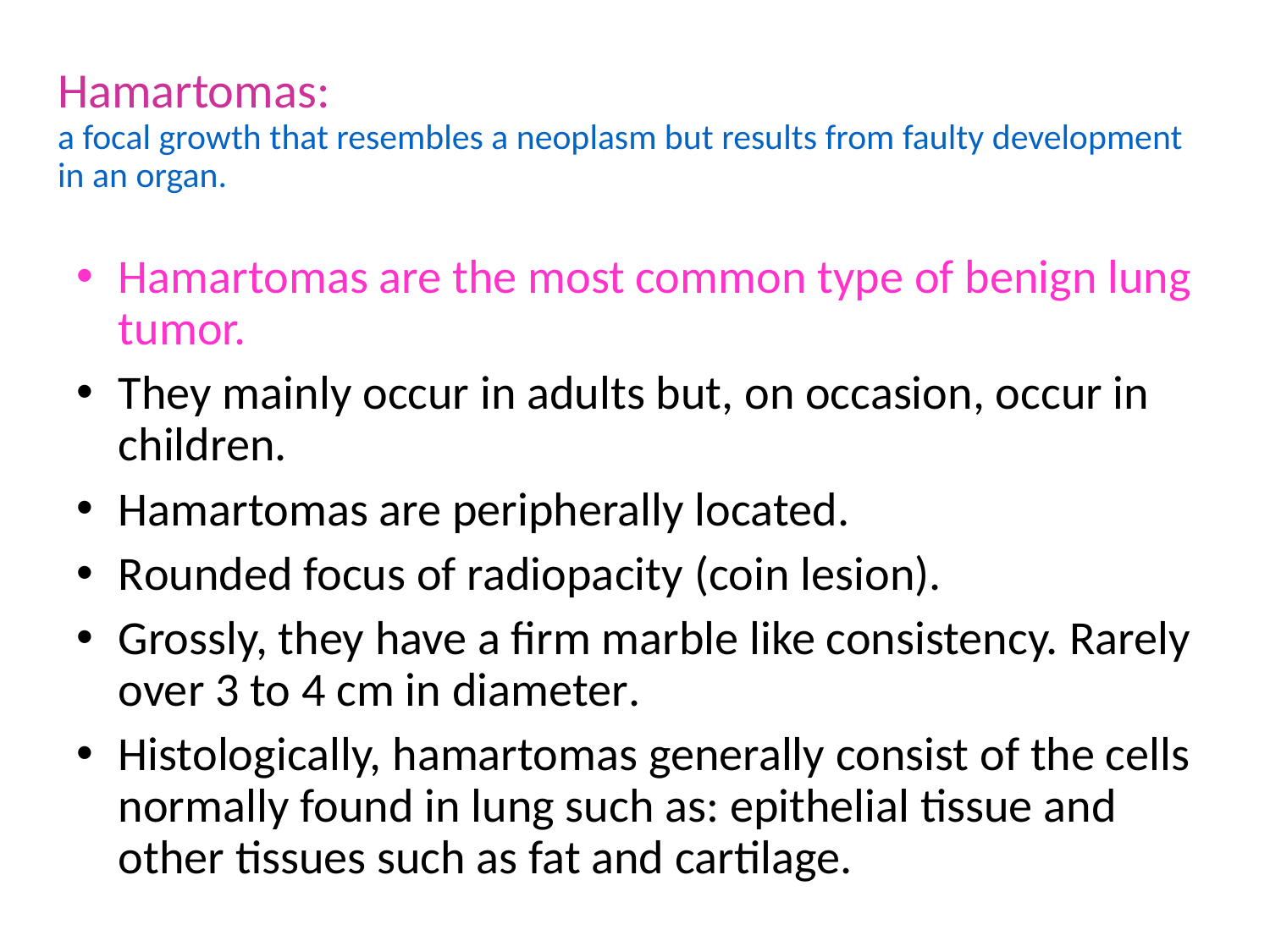

# Hamartomas: a focal growth that resembles a neoplasm but results from faulty development in an organ.
Hamartomas are the most common type of benign lung tumor.
They mainly occur in adults but, on occasion, occur in children.
Hamartomas are peripherally located.
Rounded focus of radiopacity (coin lesion).
Grossly, they have a firm marble like consistency. Rarely over 3 to 4 cm in diameter.
Histologically, hamartomas generally consist of the cells normally found in lung such as: epithelial tissue and other tissues such as fat and cartilage.